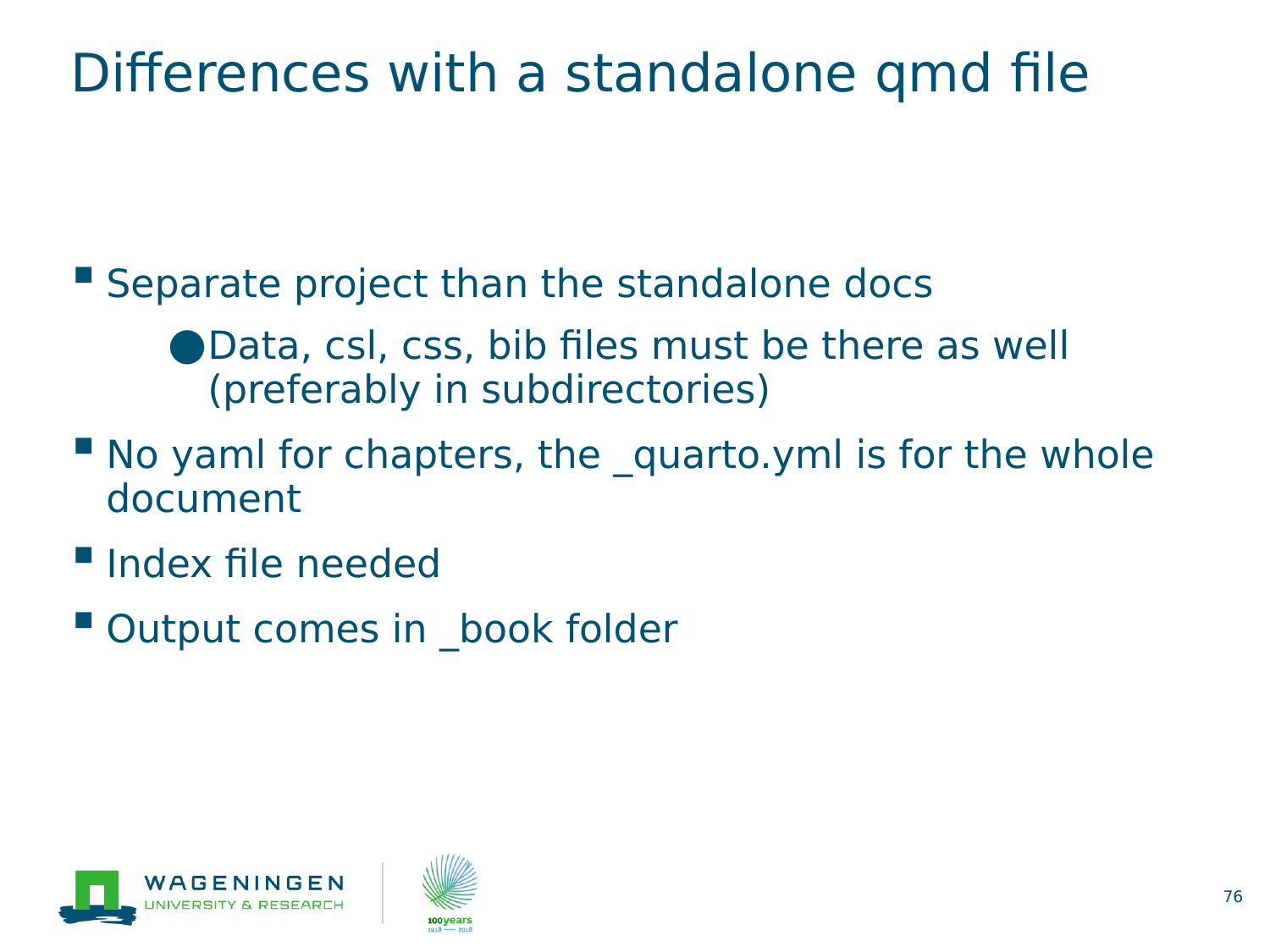

# Differences with a standalone qmd file
Separate project than the standalone docs
Data, csl, css, bib files must be there as well (preferably in subdirectories)
No yaml for chapters, the _quarto.yml is for the whole document
Index file needed
Output comes in _book folder

76